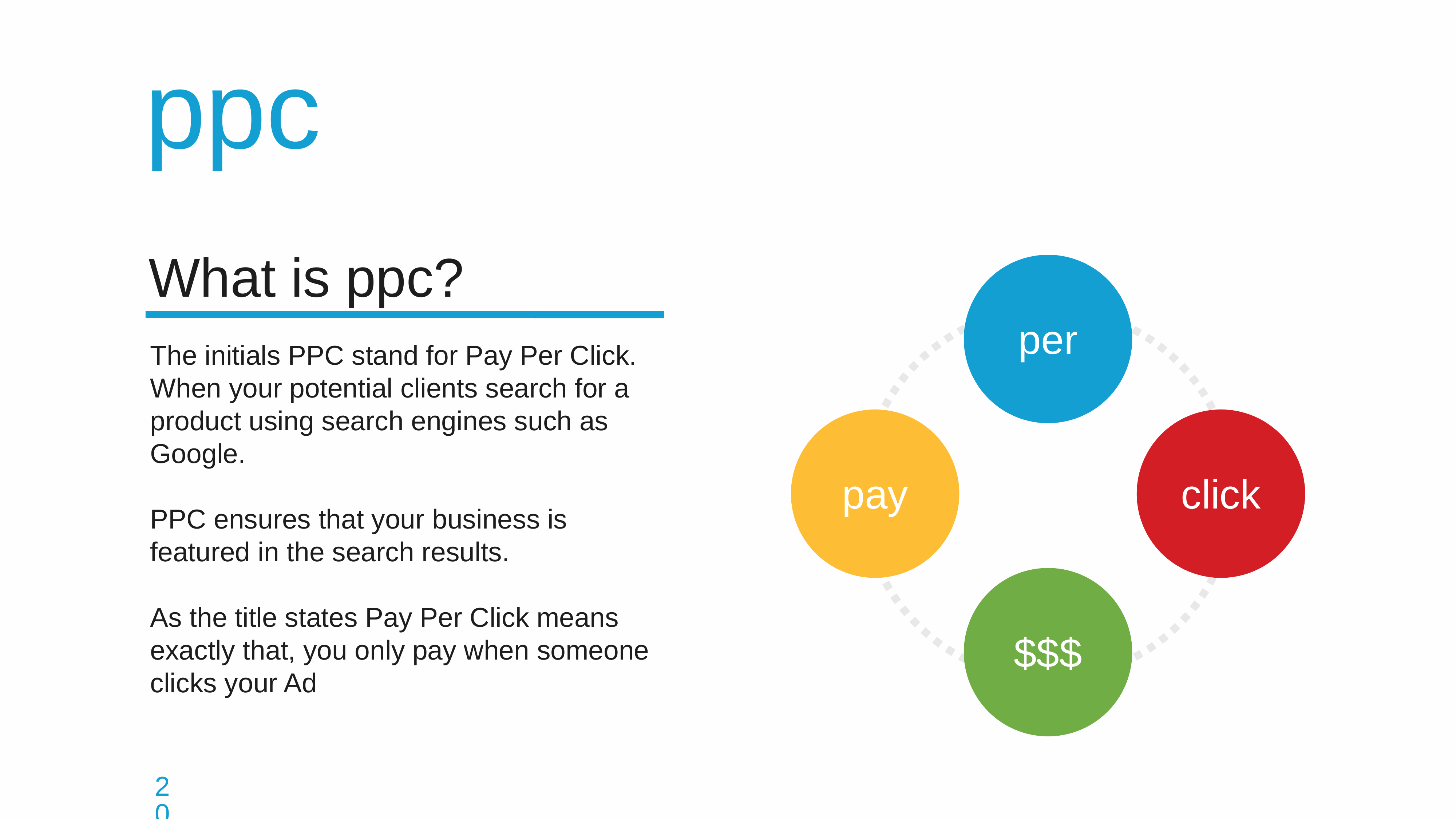

ppc
What is ppc?

The initials PPC stand for Pay Per Click. When your potential clients search for a product using search engines such as
Google.

PPC ensures that your business is featured in the search results.

As the title states Pay Per Click means exactly that, you only pay when someone clicks your Ad

per

pay

click

$$$
20